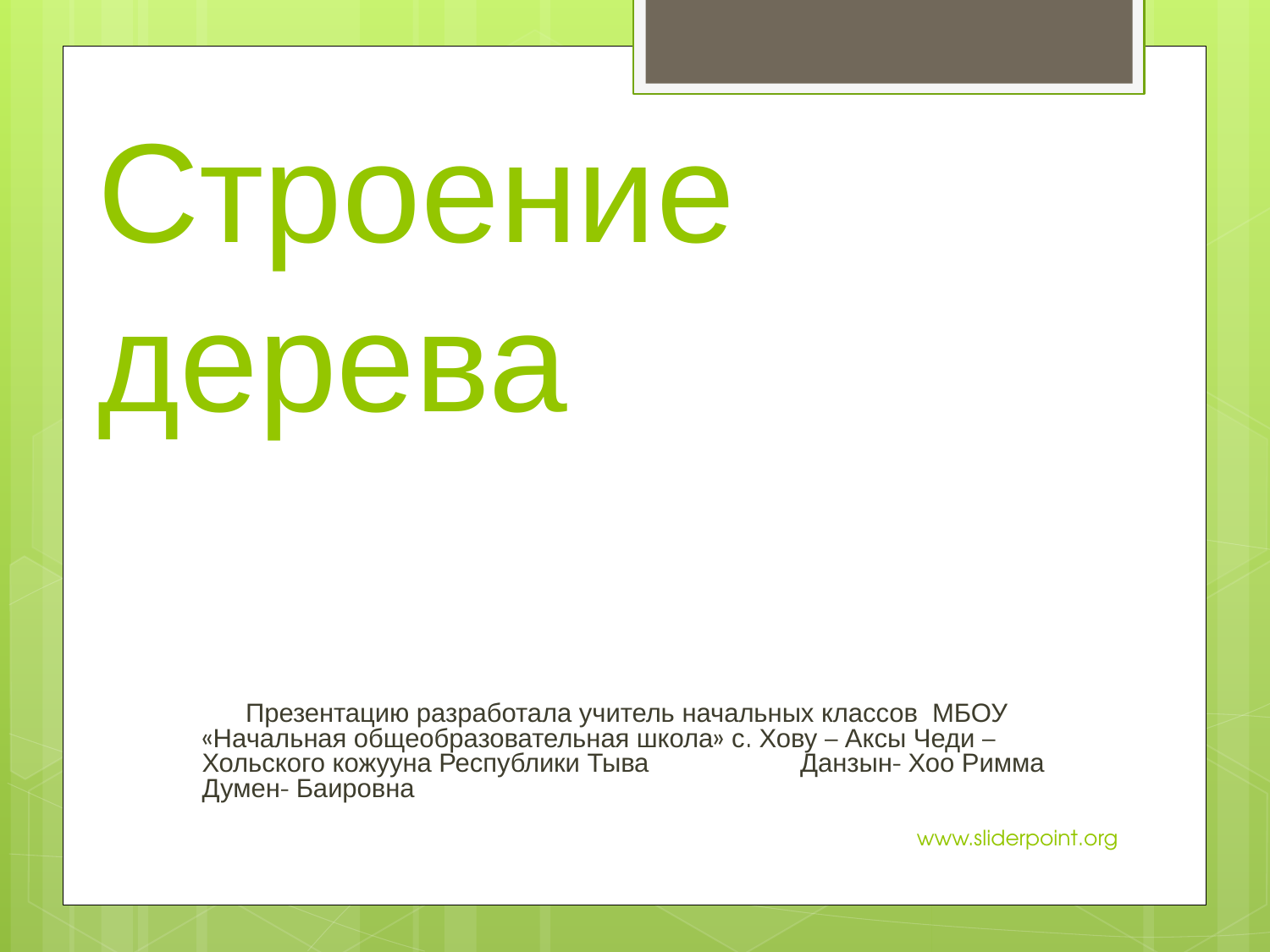

# Строение     дерева
           Презентацию разработала учитель начальных классов  МБОУ «Начальная общеобразовательная школа» с. Хову – Аксы Чеди – Хольского кожууна Республики Тыва                     Данзын- Хоо Римма Думен- Баировна

www.sliderpoint.org